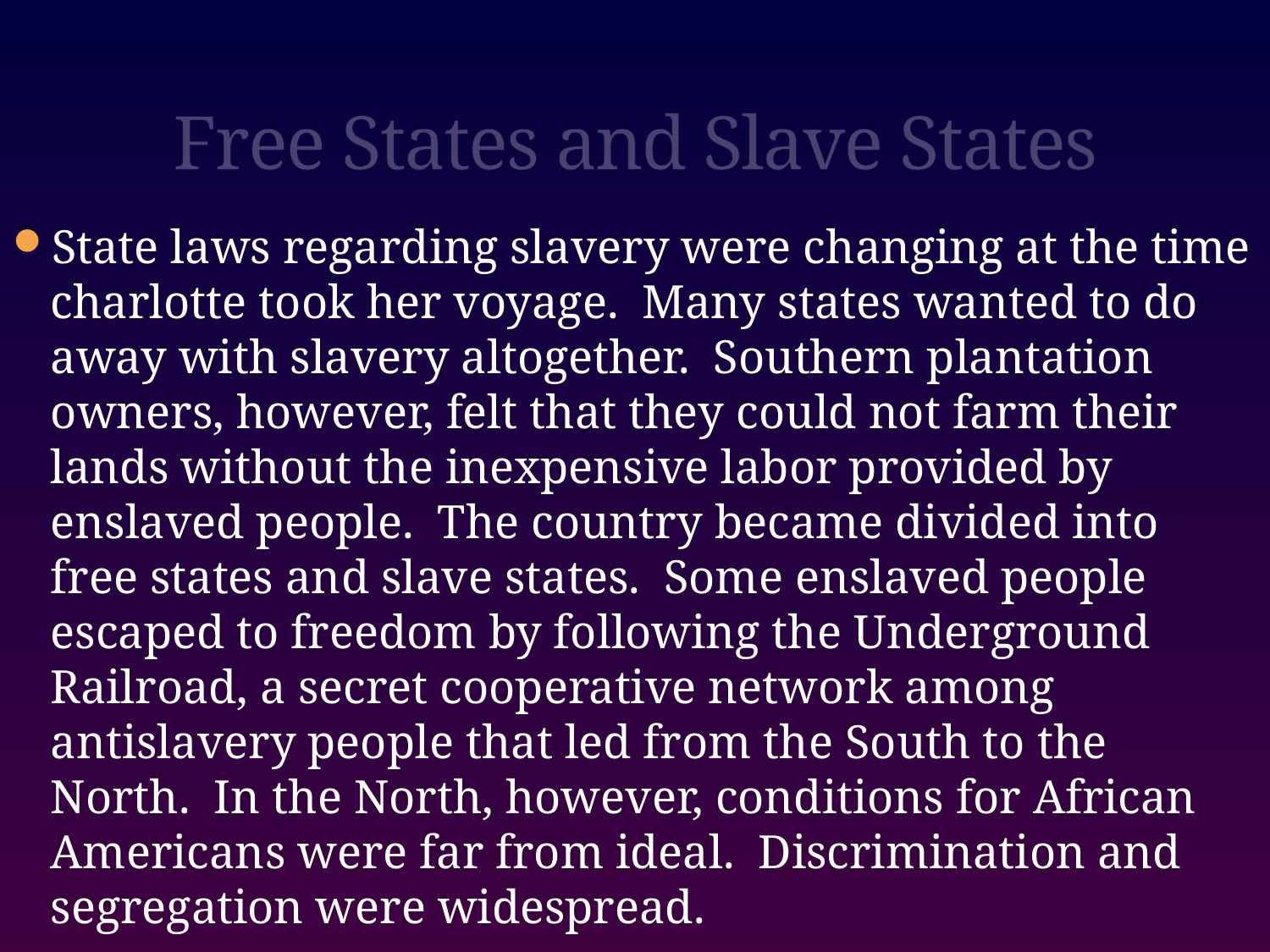

# Free States and Slave States
State laws regarding slavery were changing at the time charlotte took her voyage.  Many states wanted to do away with slavery altogether.  Southern plantation owners, however, felt that they could not farm their lands without the inexpensive labor provided by enslaved people.  The country became divided into free states and slave states.  Some enslaved people escaped to freedom by following the Underground Railroad, a secret cooperative network among antislavery people that led from the South to the North.  In the North, however, conditions for African Americans were far from ideal.  Discrimination and segregation were widespread.